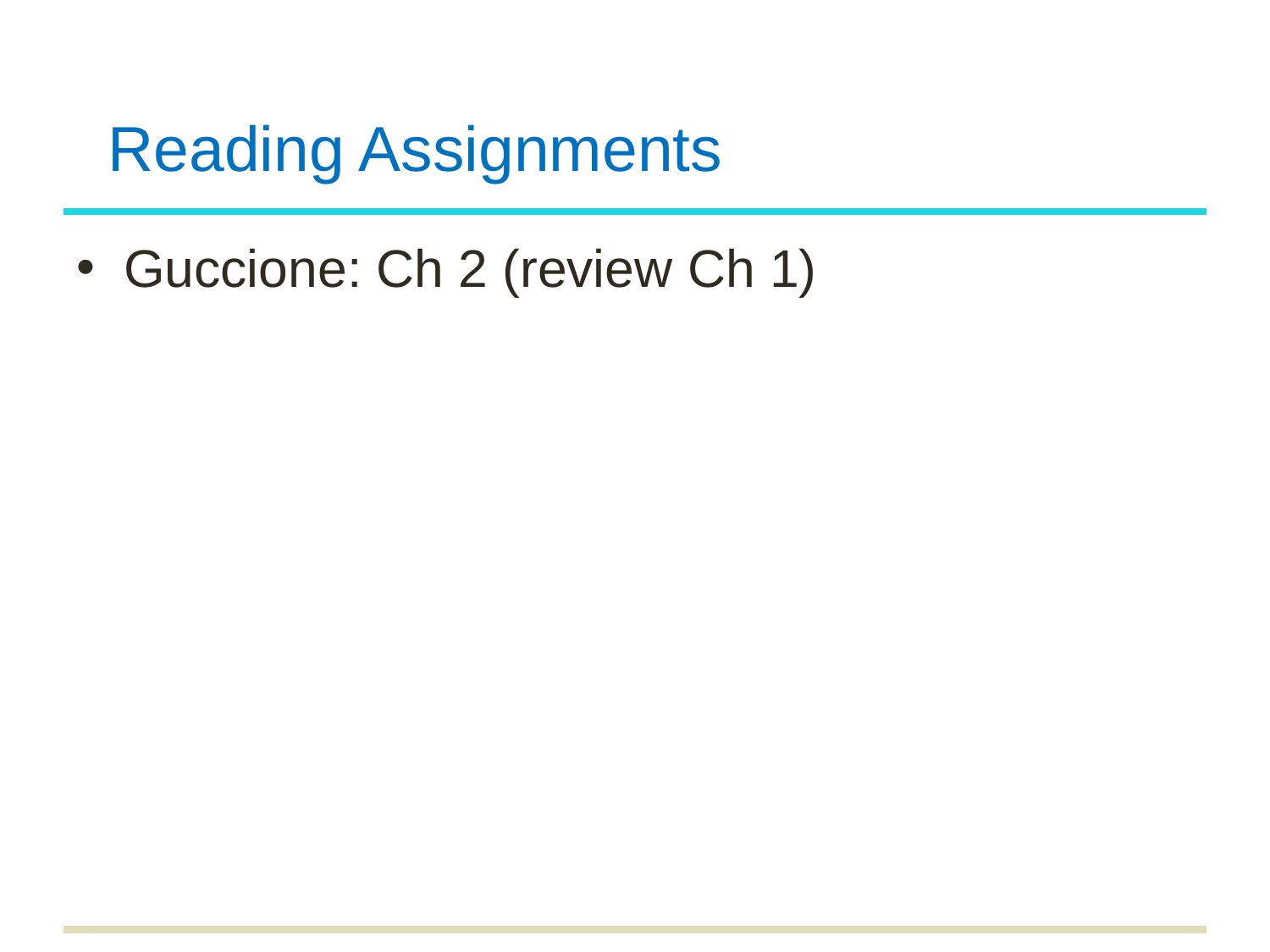

# Reading Assignments
Guccione: Ch 2 (review Ch 1)